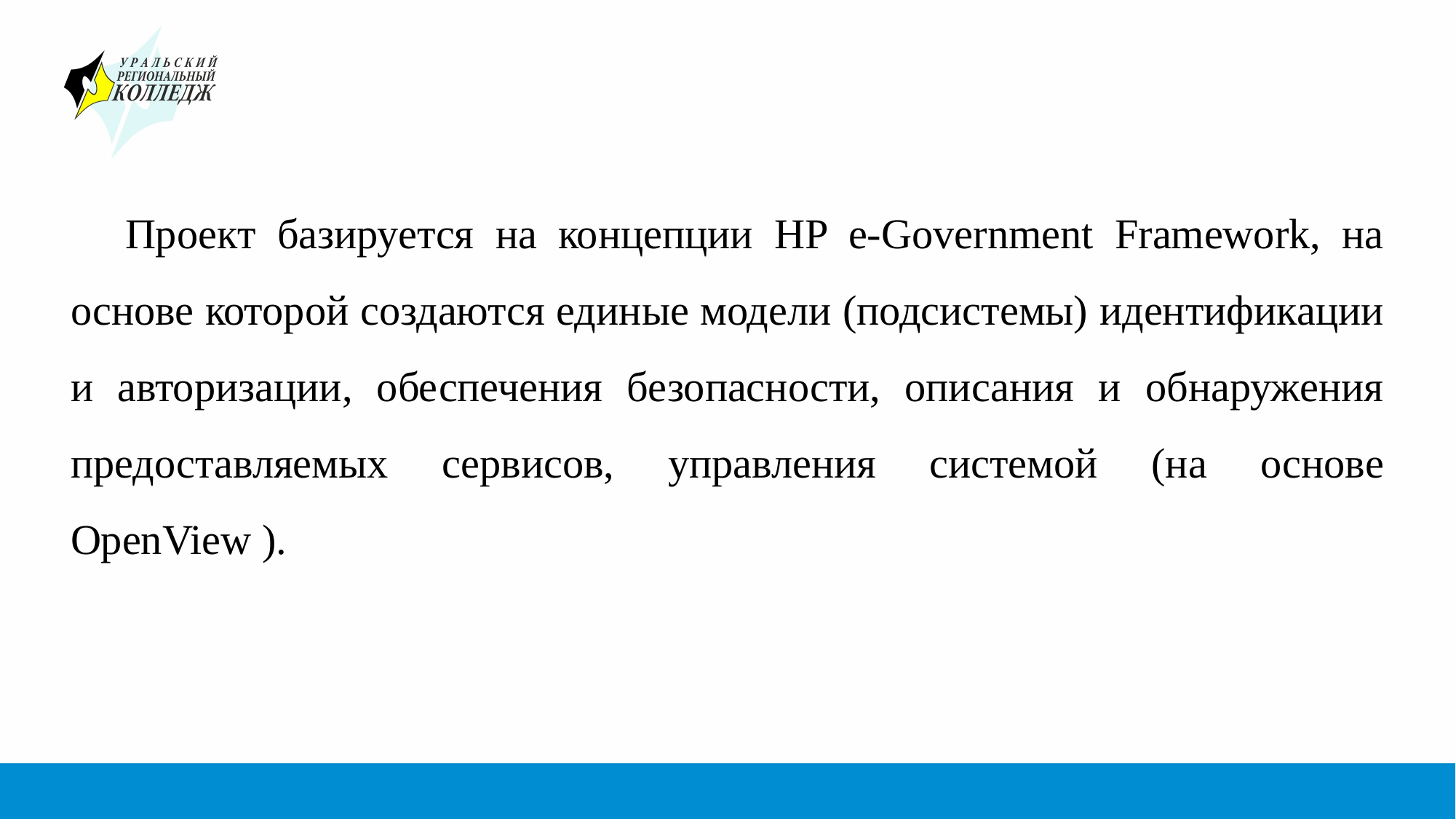

#
Проект базируется на концепции HP e-Government Framework, на основе которой создаются единые модели (подсистемы) идентификации и авторизации, обеспечения безопасности, описания и обнаружения предоставляемых сервисов, управления системой (на основе OpenView ).